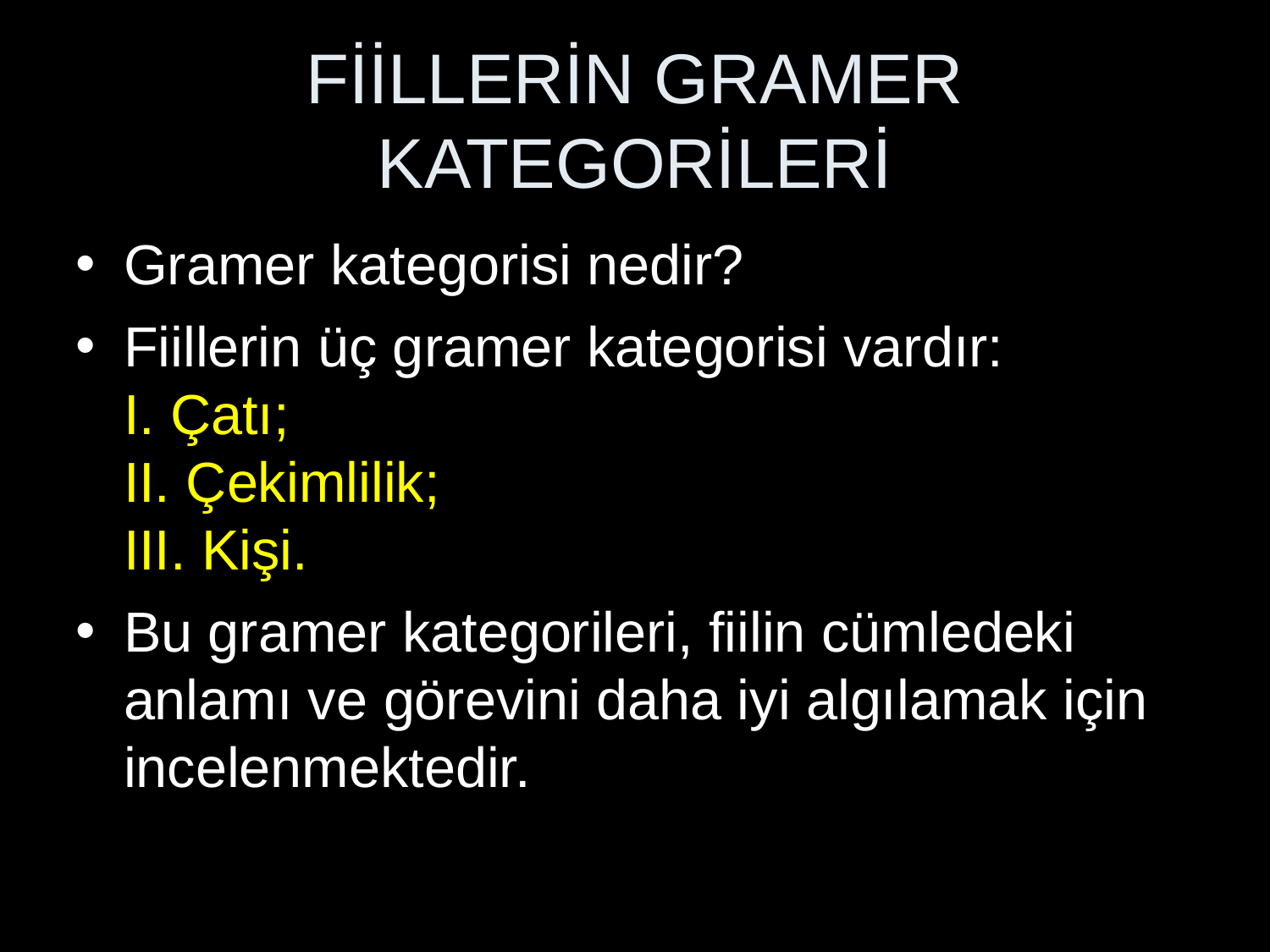

# FİİLLERİN GRAMER KATEGORİLERİ
Gramer kategorisi nedir?
Fiillerin üç gramer kategorisi vardır:
I. Çatı;
II. Çekimlilik;
III. Kişi.
Bu gramer kategorileri, fiilin cümledeki anlamı ve görevini daha iyi algılamak için incelenmektedir.